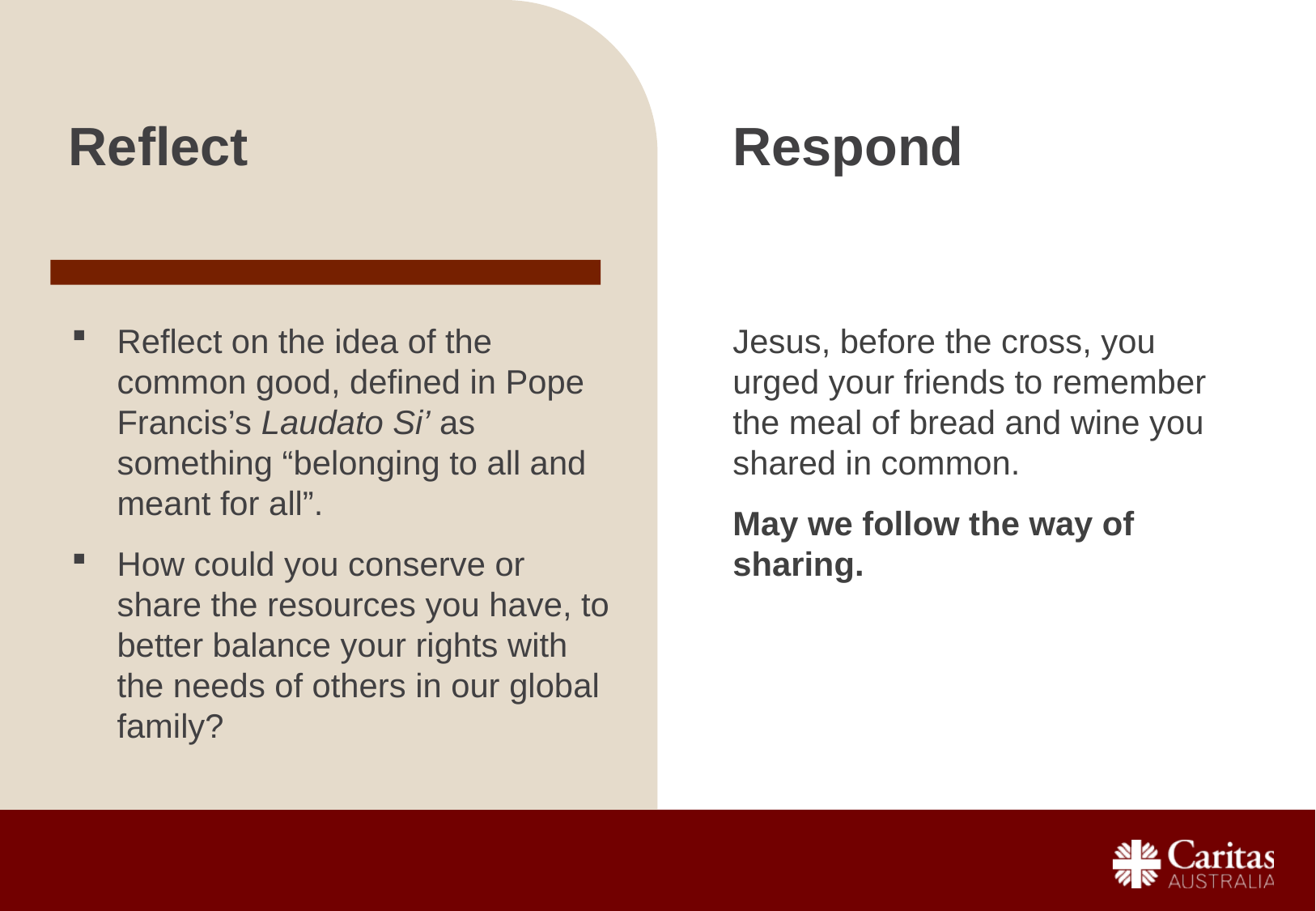

Respond
Reflect

Reflect on the idea of the common good, defined in Pope Francis’s Laudato Si’ as something “belonging to all and meant for all”.
How could you conserve or share the resources you have, to better balance your rights with the needs of others in our global family?
Jesus, before the cross, you urged your friends to remember the meal of bread and wine you shared in common.
May we follow the way of sharing.